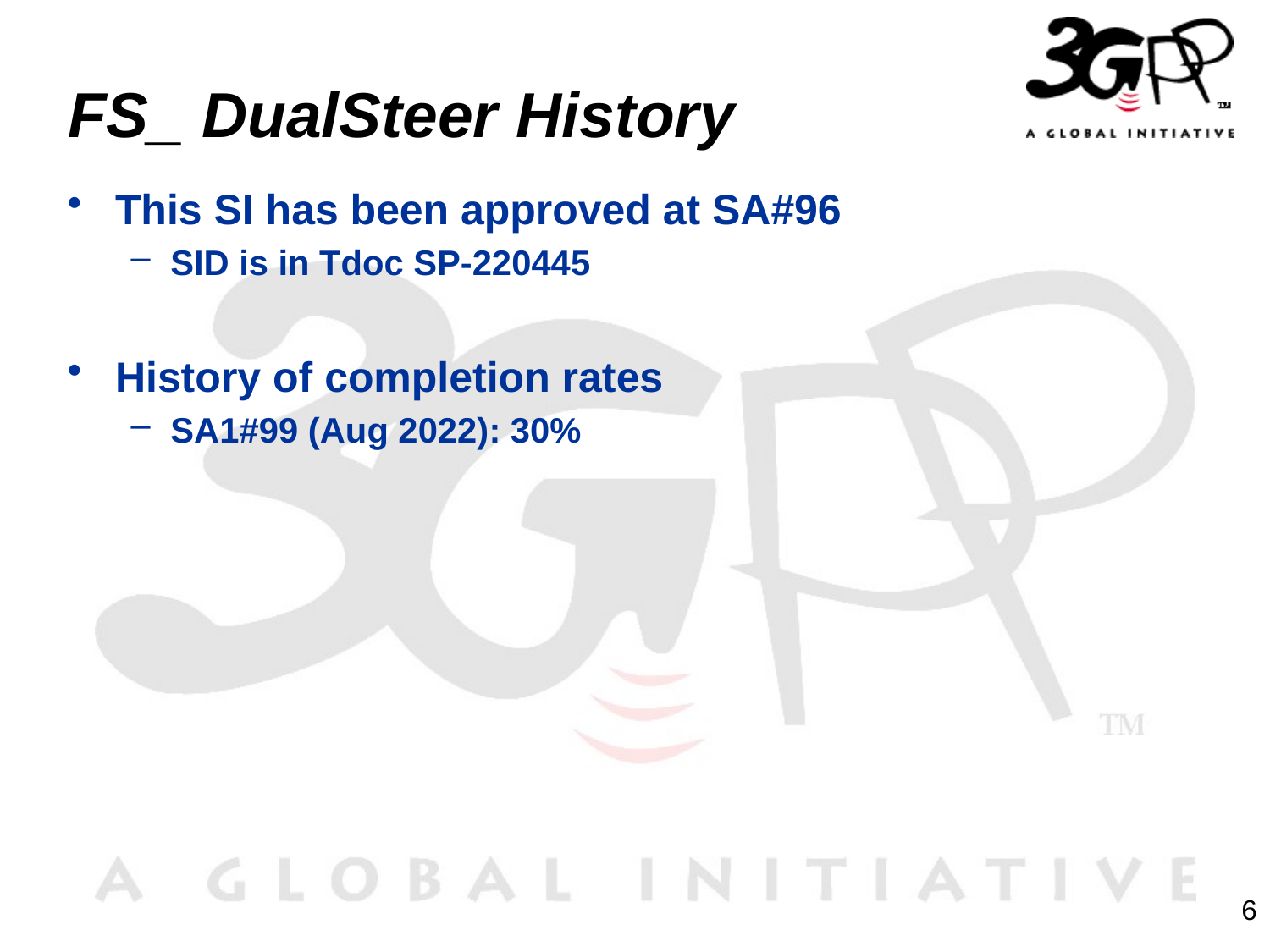

# FS_ DualSteer History
This SI has been approved at SA#96
SID is in Tdoc SP-220445

History of completion rates
SA1#99 (Aug 2022): 30%
6